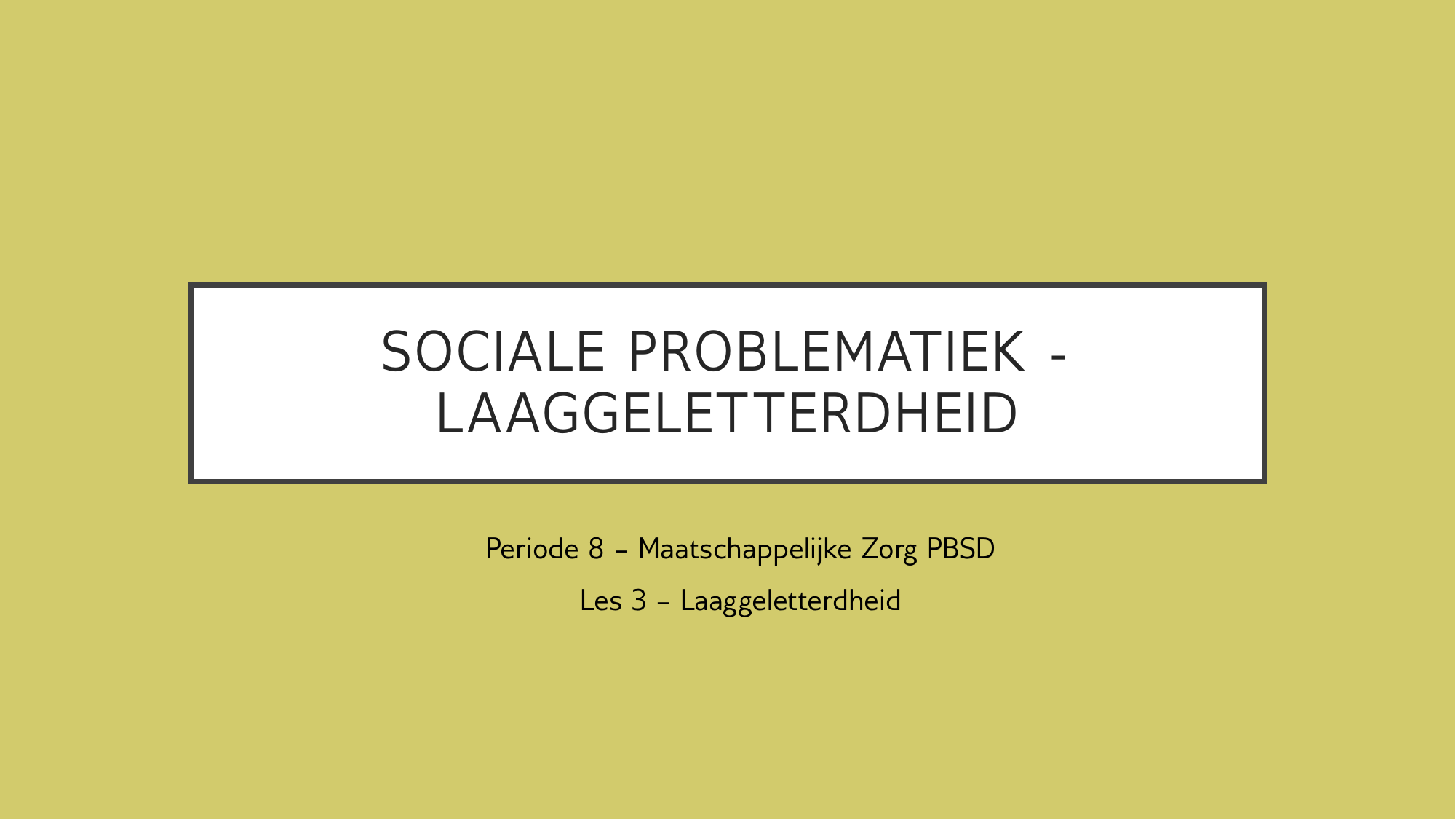

# Sociale problematiek - Laaggeletterdheid
Periode 8 – Maatschappelijke Zorg PBSD
Les 3 – Laaggeletterdheid